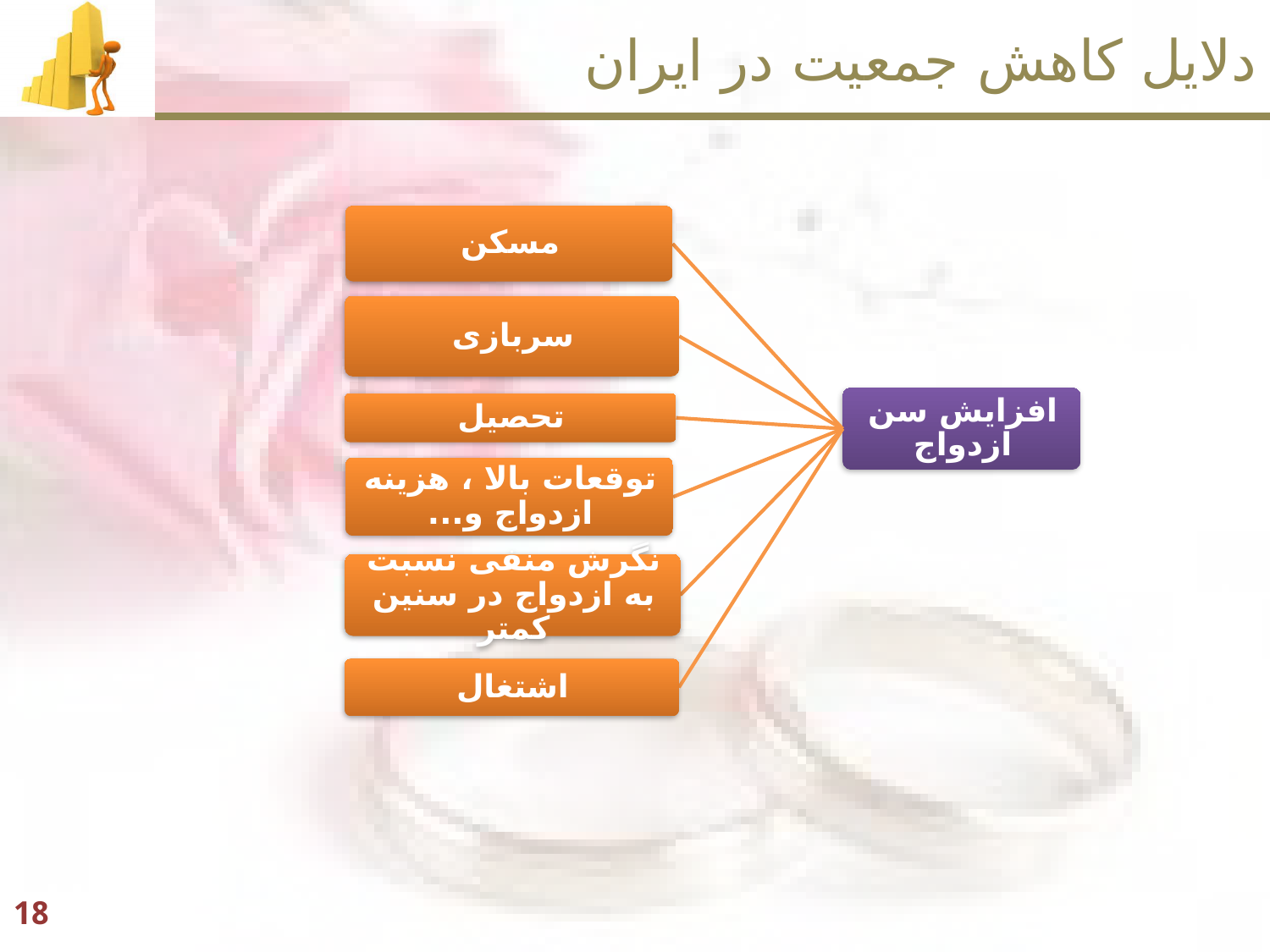

# دلایل کاهش جمعیت در ایران
افزایش سن ازدواج

مسکن

اشتغال

سربازی

تحصیل

نگرش منفی نسبت به ازدواج در سنین کمتر

توقعات بالا ، هزینه ازدواج و...